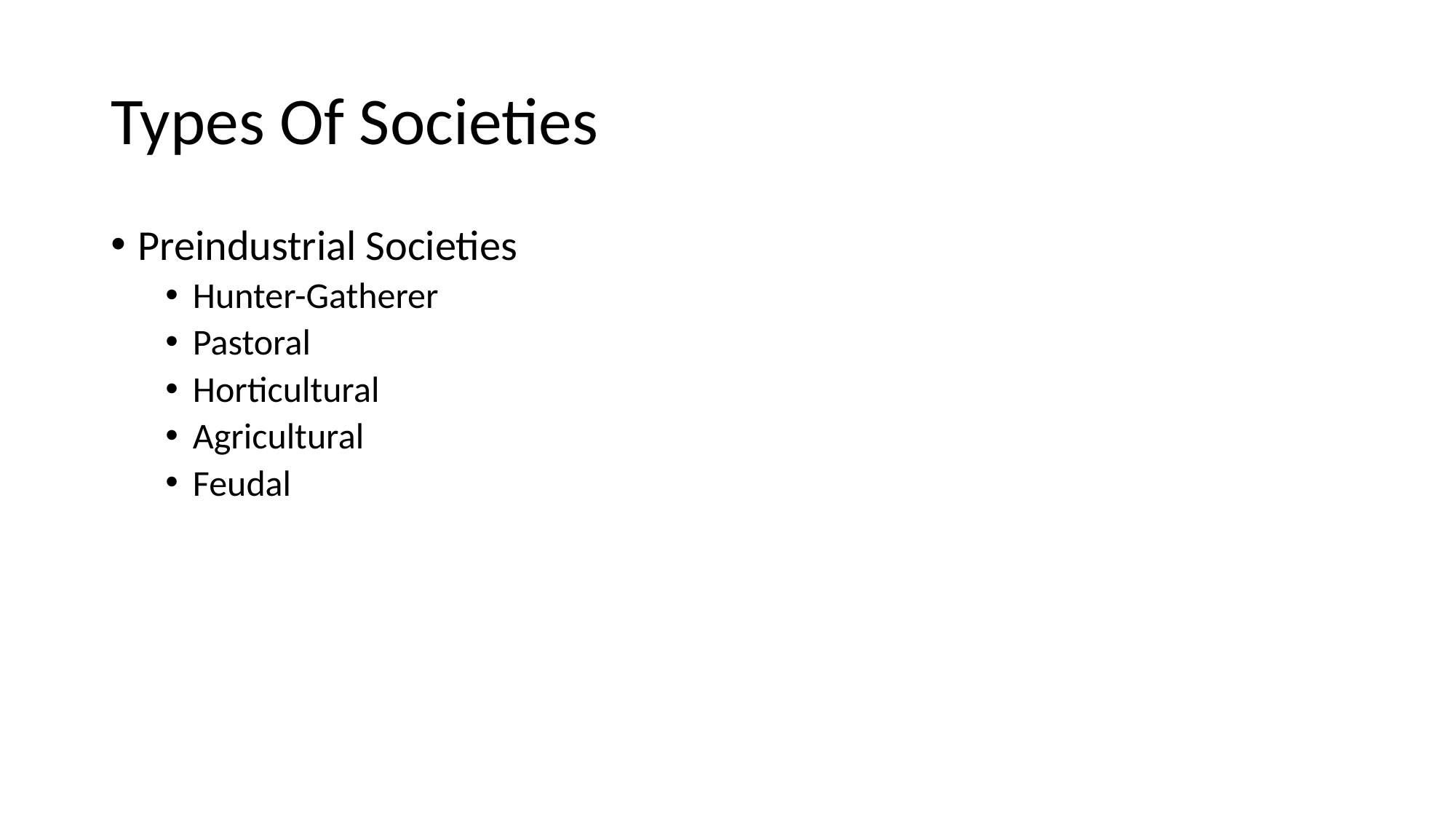

# Types Of Societies
Preindustrial Societies
Hunter-Gatherer
Pastoral
Horticultural
Agricultural
Feudal